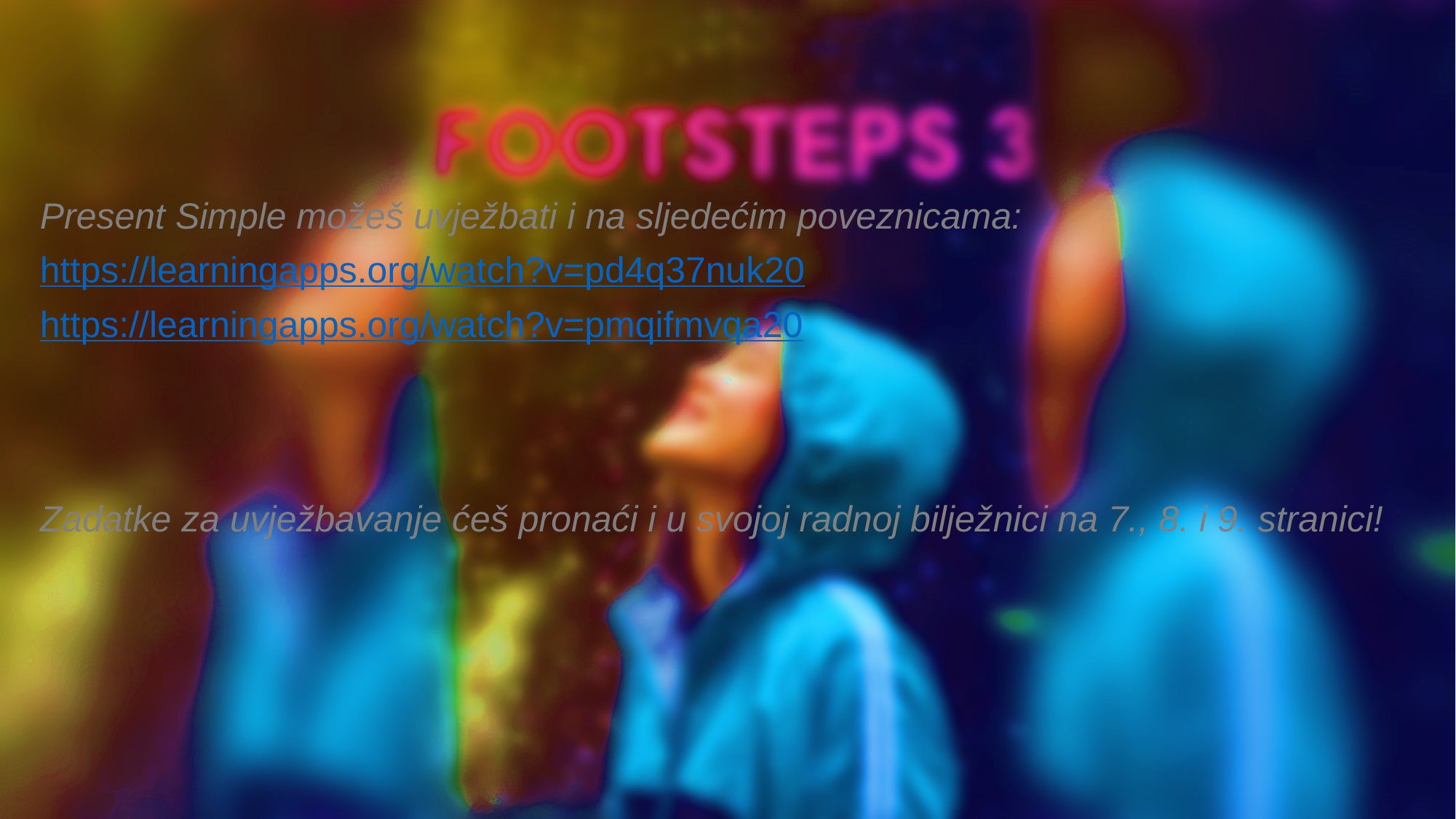

Present Simple možeš uvježbati i na sljedećim poveznicama:
https://learningapps.org/watch?v=pd4q37nuk20
https://learningapps.org/watch?v=pmqifmvqa20
Zadatke za uvježbavanje ćeš pronaći i u svojoj radnoj bilježnici na 7., 8. i 9. stranici!